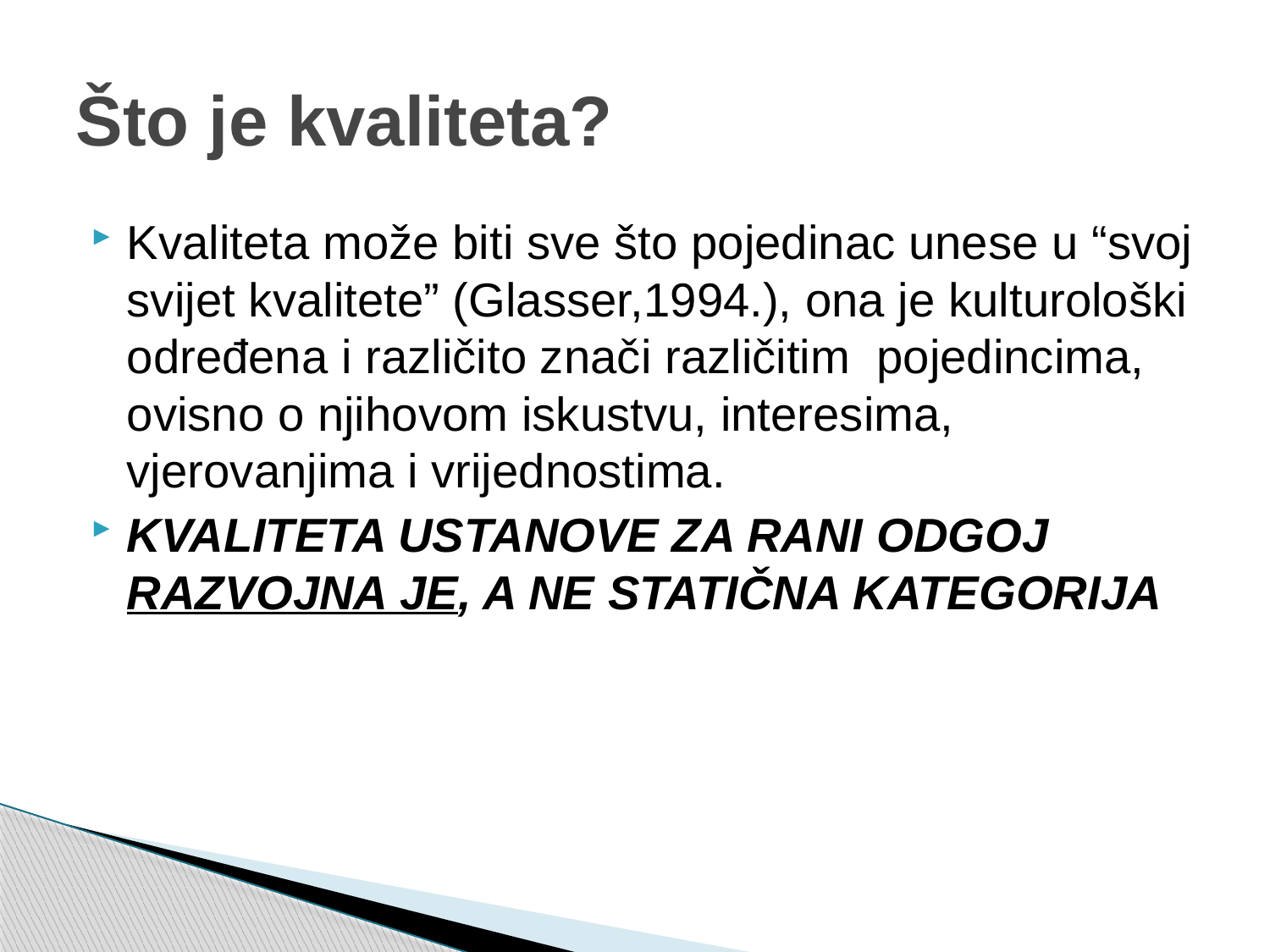

# Što je kvaliteta?
Kvaliteta može biti sve što pojedinac unese u “svoj svijet kvalitete” (Glasser,1994.), ona je kulturološki određena i različito znači različitim  pojedincima, ovisno o njihovom iskustvu, interesima, vjerovanjima i vrijednostima.
KVALITETA USTANOVE ZA RANI ODGOJ RAZVOJNA JE, A NE STATIČNA KATEGORIJA